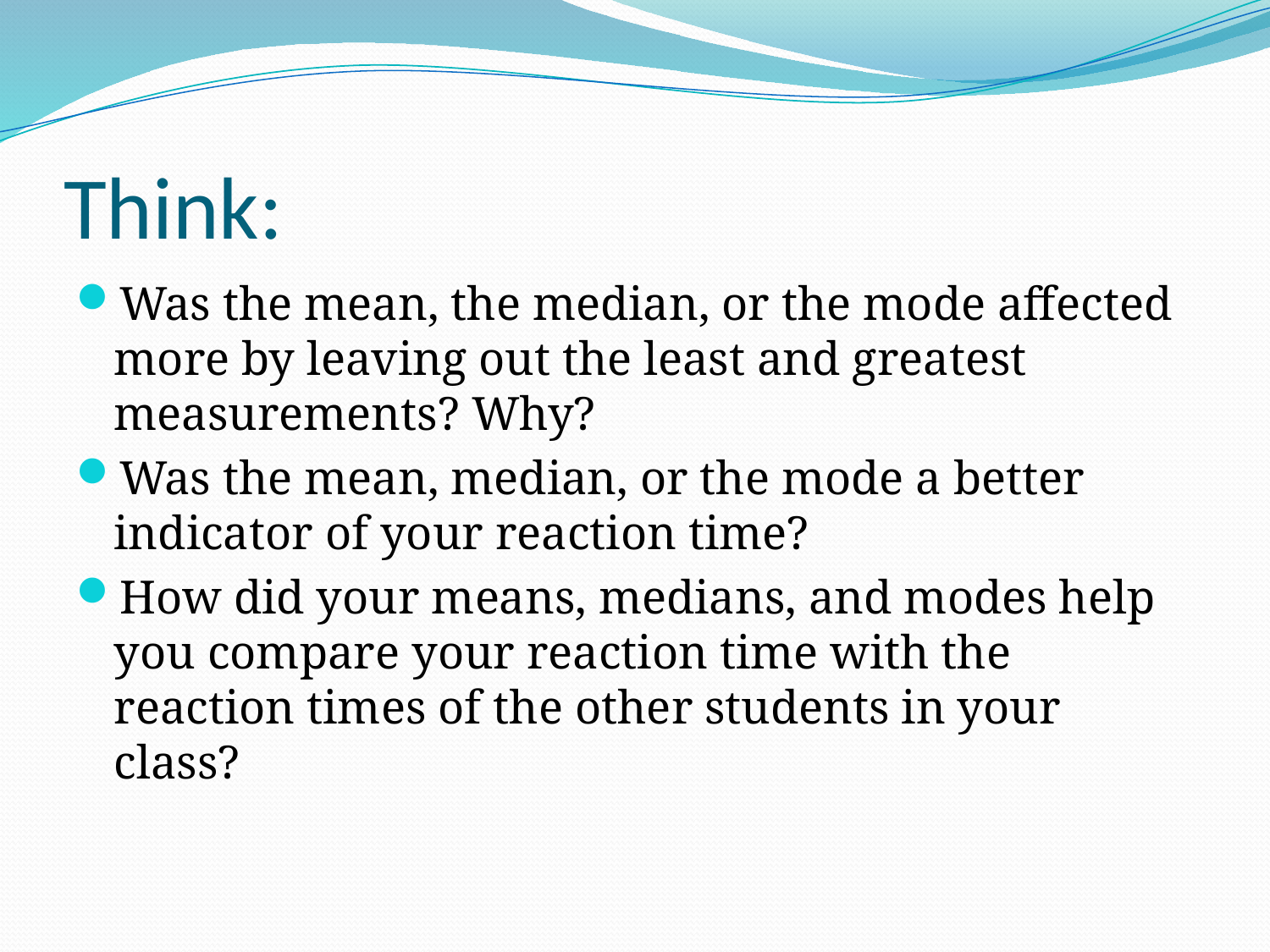

# Think:
Was the mean, the median, or the mode affected more by leaving out the least and greatest measurements? Why?
Was the mean, median, or the mode a better indicator of your reaction time?
How did your means, medians, and modes help you compare your reaction time with the reaction times of the other students in your class?